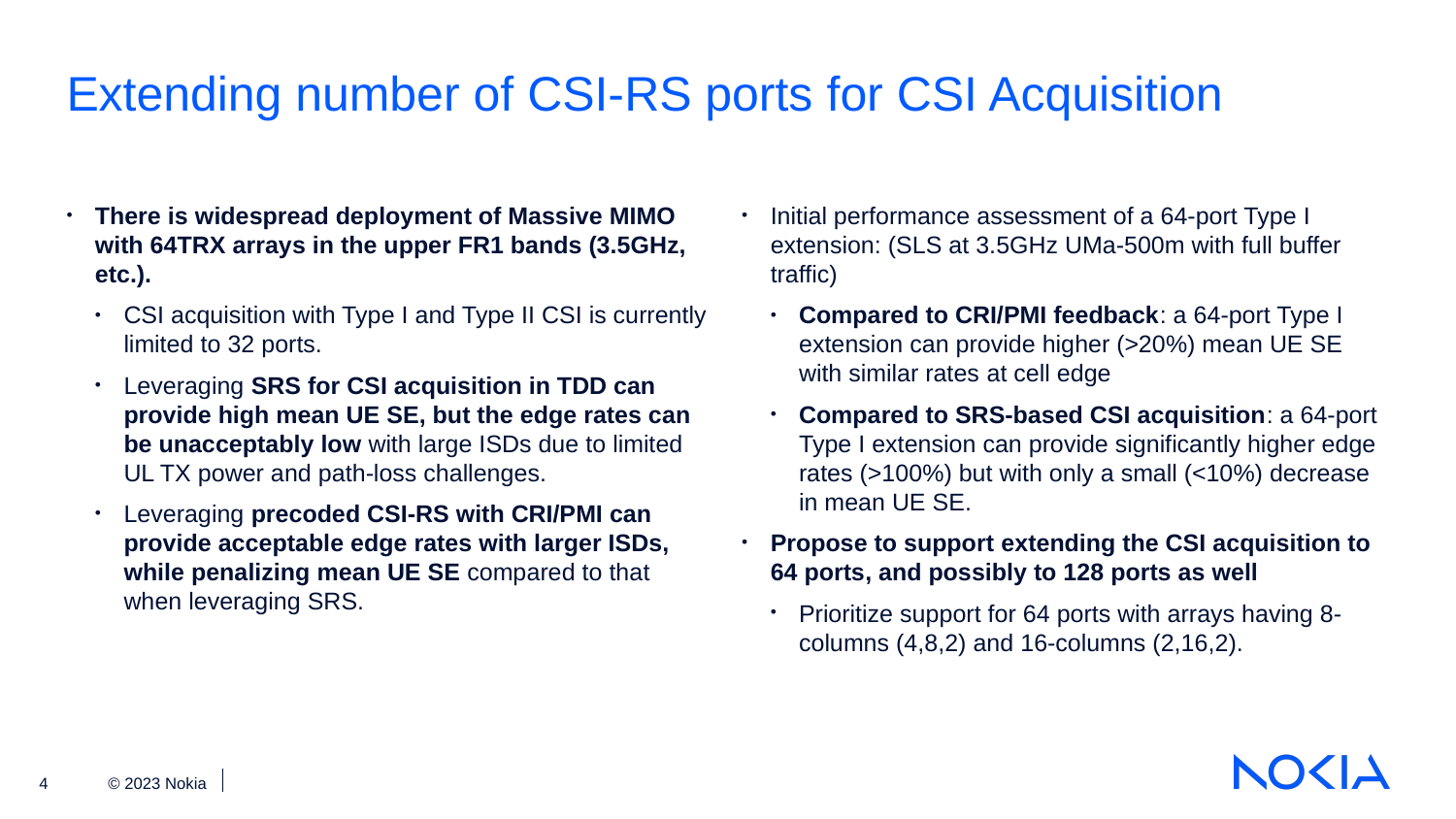

Extending number of CSI-RS ports for CSI Acquisition

There is widespread deployment of Massive MIMO with 64TRX arrays in the upper FR1 bands (3.5GHz, etc.).
CSI acquisition with Type I and Type II CSI is currently limited to 32 ports.
Leveraging SRS for CSI acquisition in TDD can provide high mean UE SE, but the edge rates can be unacceptably low with large ISDs due to limited UL TX power and path-loss challenges.
Leveraging precoded CSI-RS with CRI/PMI can provide acceptable edge rates with larger ISDs, while penalizing mean UE SE compared to that when leveraging SRS.
Initial performance assessment of a 64-port Type I extension: (SLS at 3.5GHz UMa-500m with full buffer traffic)
Compared to CRI/PMI feedback: a 64-port Type I extension can provide higher (>20%) mean UE SE with similar rates at cell edge
Compared to SRS-based CSI acquisition: a 64-port Type I extension can provide significantly higher edge rates (>100%) but with only a small (<10%) decrease in mean UE SE.
Propose to support extending the CSI acquisition to 64 ports, and possibly to 128 ports as well
Prioritize support for 64 ports with arrays having 8-columns (4,8,2) and 16-columns (2,16,2).